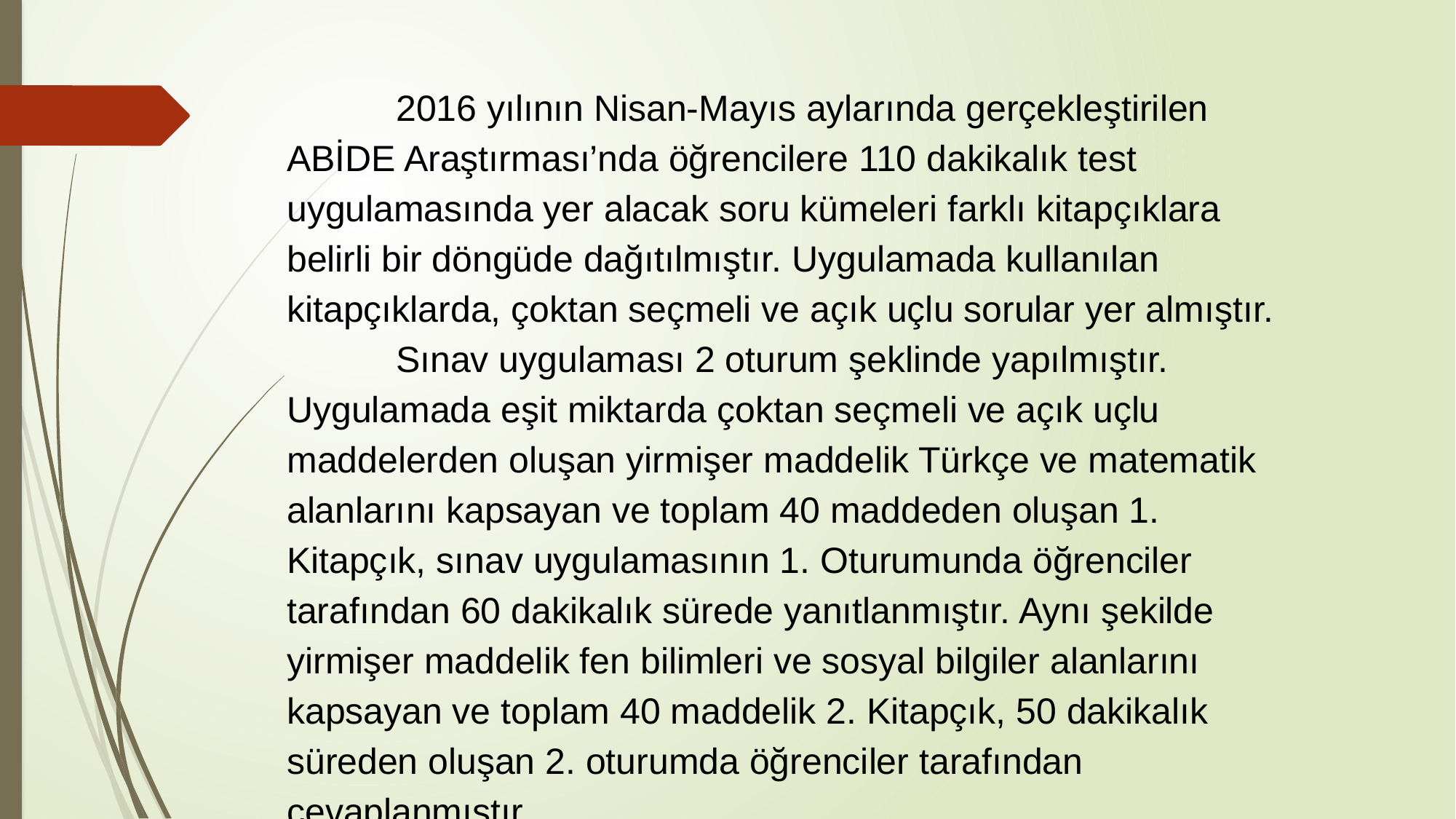

2016 yılının Nisan-Mayıs aylarında gerçekleştirilen ABİDE Araştırması’nda öğrencilere 110 dakikalık test uygulamasında yer alacak soru kümeleri farklı kitapçıklara belirli bir döngüde dağıtılmıştır. Uygulamada kullanılan kitapçıklarda, çoktan seçmeli ve açık uçlu sorular yer almıştır.
 	Sınav uygulaması 2 oturum şeklinde yapılmıştır. Uygulamada eşit miktarda çoktan seçmeli ve açık uçlu maddelerden oluşan yirmişer maddelik Türkçe ve matematik alanlarını kapsayan ve toplam 40 maddeden oluşan 1. Kitapçık, sınav uygulamasının 1. Oturumunda öğrenciler tarafından 60 dakikalık sürede yanıtlanmıştır. Aynı şekilde yirmişer maddelik fen bilimleri ve sosyal bilgiler alanlarını kapsayan ve toplam 40 maddelik 2. Kitapçık, 50 dakikalık süreden oluşan 2. oturumda öğrenciler tarafından cevaplanmıştır.